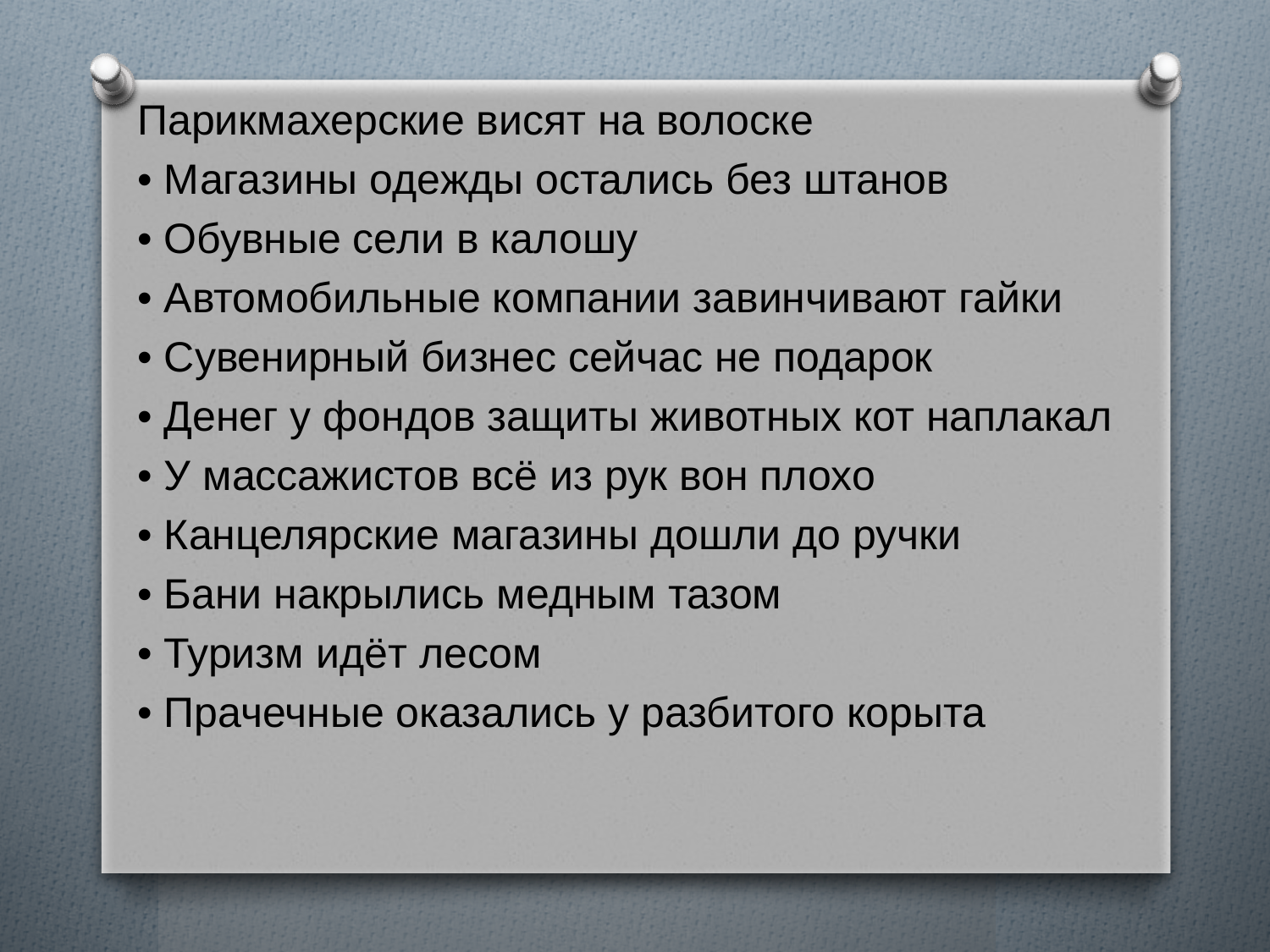

Парикмахерские висят на волоске
• Магазины одежды остались без штанов
• Обувные сели в калошу
• Автомобильные компании завинчивают гайки
• Сувенирный бизнес сейчас не подарок
• Денег у фондов защиты животных кот наплакал
• У массажистов всё из рук вон плохо
• Канцелярские магазины дошли до ручки
• Бани накрылись медным тазом
• Туризм идёт лесом
• Прачечные оказались у разбитого корыта